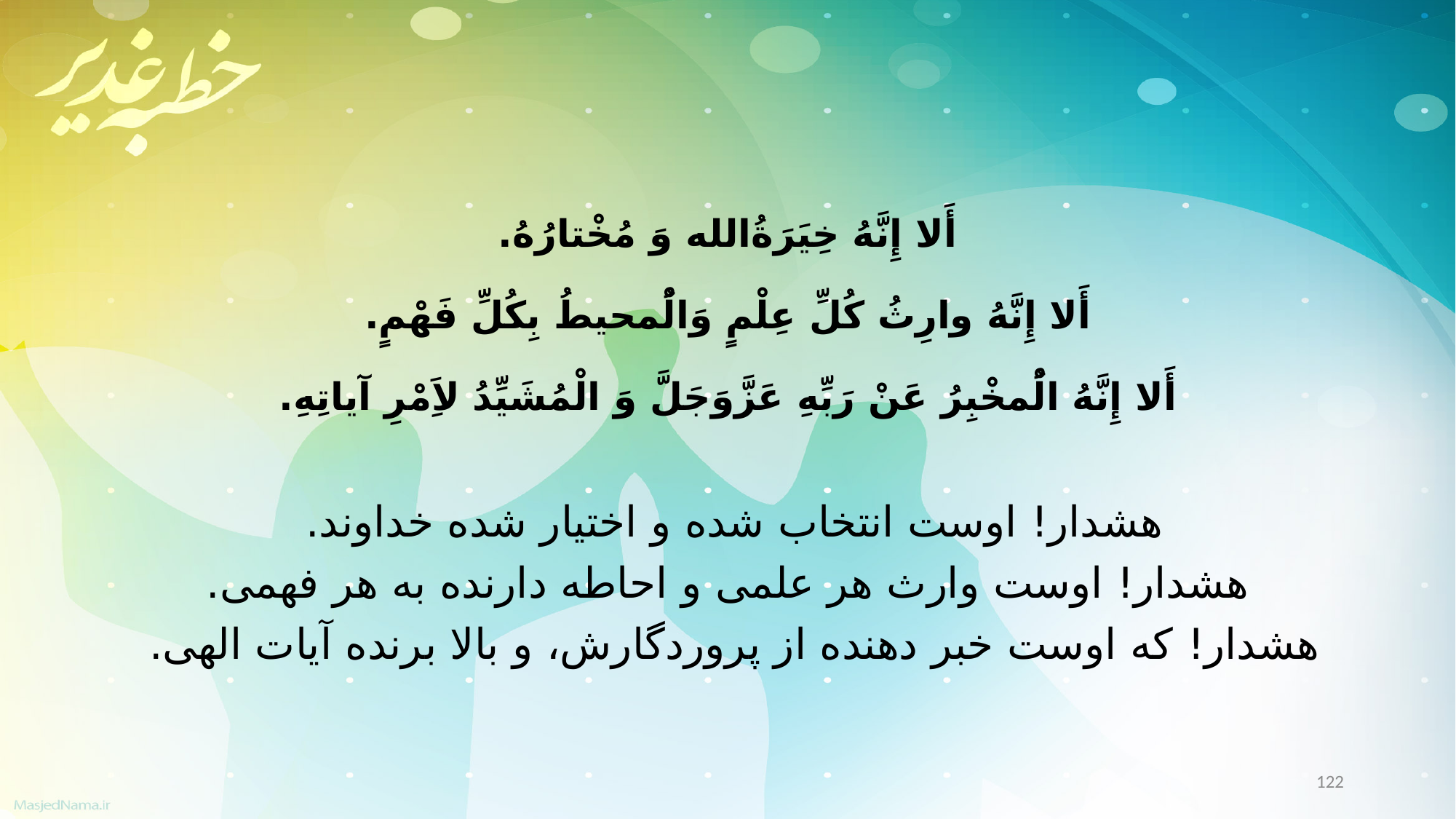

أَلا إِنَّهُ خِیَرَةُالله وَ مُخْتارُهُ.
أَلا إِنَّهُ وارِثُ کُلِّ عِلْمٍ وَالُْمحیطُ بِکُلِّ فَهْمٍ.
أَلا إِنَّهُ الُْمخْبِرُ عَنْ رَبِّهِ عَزَّوَجَلَّ وَ الْمُشَیِّدُ لاَِمْرِ آیاتِهِ.
هشدار! اوست انتخاب شده و اختیار شده خداوند.
هشدار! اوست وارث هر علمى و احاطه دارنده به هر فهمى.
هشدار! که اوست خبر دهنده از پروردگارش، و بالا برنده آیات الهى.
122